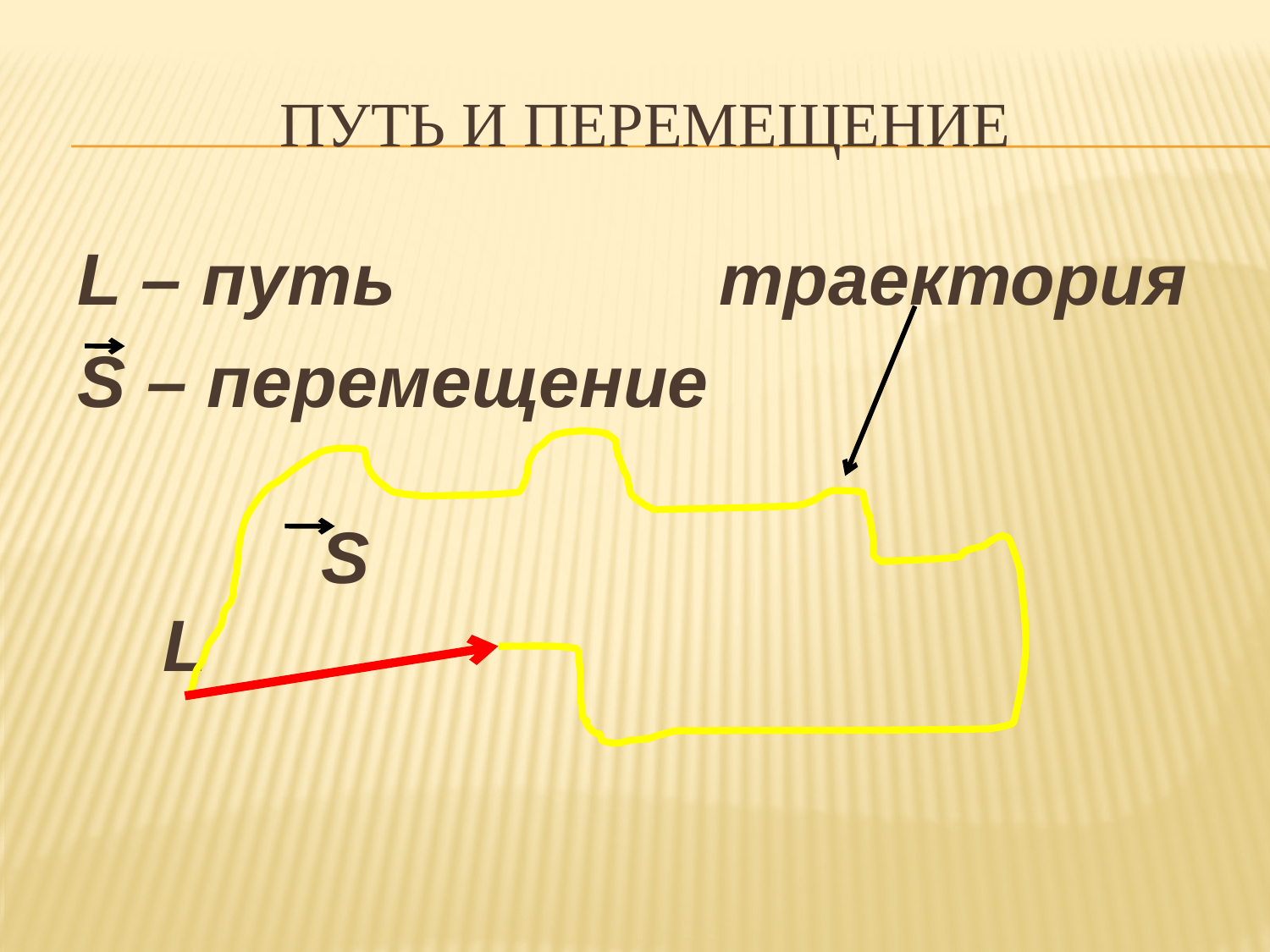

# Путь и перемещение
L – путь                траектория
S – перемещение

            S                                           L